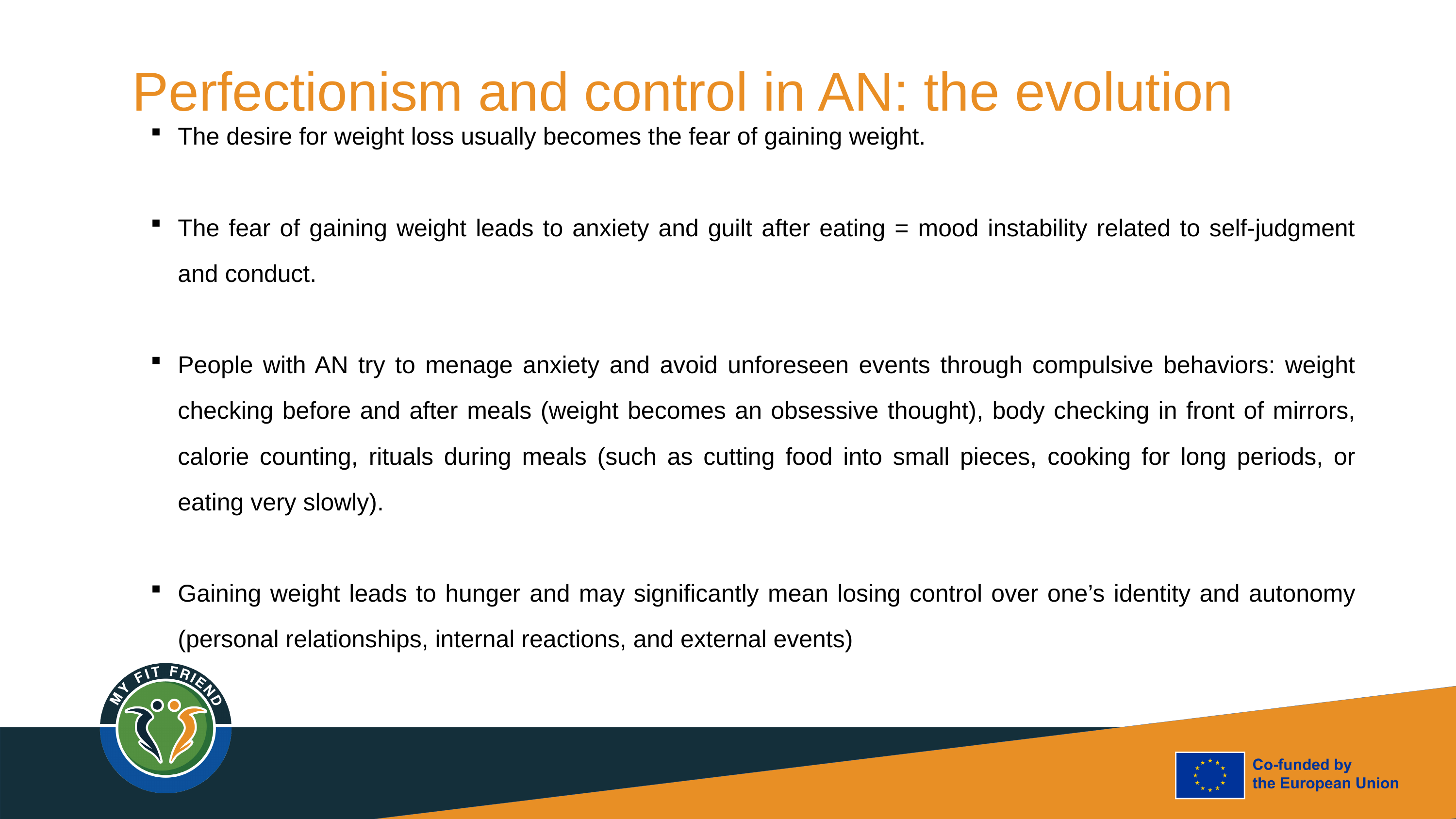

Perfectionism and control in AN: the evolution

The desire for weight loss usually becomes the fear of gaining weight.

The fear of gaining weight leads to anxiety and guilt after eating = mood instability related to self-judgment and conduct.

People with AN try to menage anxiety and avoid unforeseen events through compulsive behaviors: weight checking before and after meals (weight becomes an obsessive thought), body checking in front of mirrors, calorie counting, rituals during meals (such as cutting food into small pieces, cooking for long periods, or eating very slowly).

Gaining weight leads to hunger and may significantly mean losing control over one’s identity and autonomy (personal relationships, internal reactions, and external events)